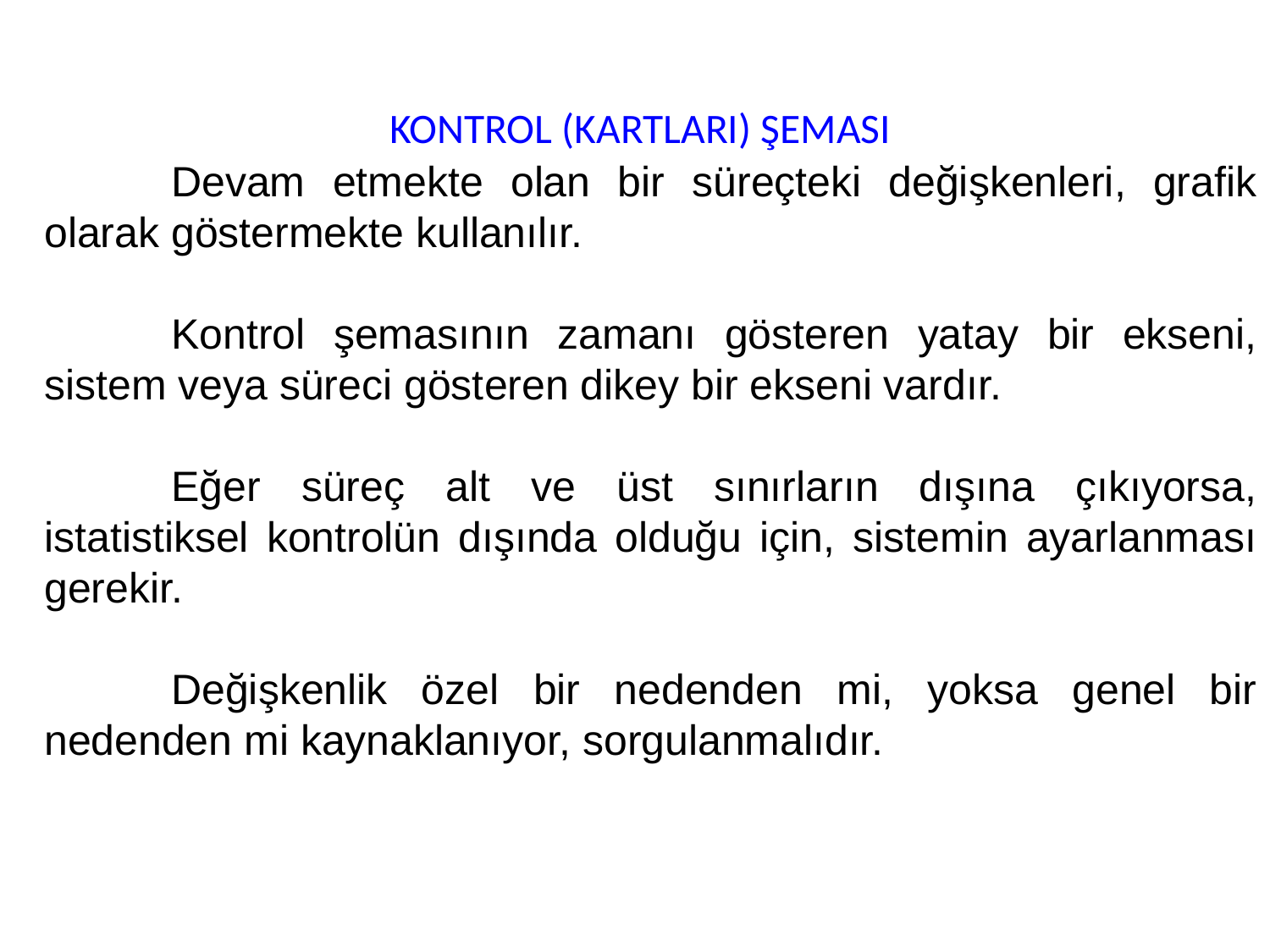

# KONTROL (KARTLARI) ŞEMASI
	Devam etmekte olan bir süreçteki değişkenleri, grafik olarak göstermekte kullanılır.

	Kontrol şemasının zamanı gösteren yatay bir ekseni, sistem veya süreci gösteren dikey bir ekseni vardır.

	Eğer süreç alt ve üst sınırların dışına çıkıyorsa, istatistiksel kontrolün dışında olduğu için, sistemin ayarlanması gerekir.

	Değişkenlik özel bir nedenden mi, yoksa genel bir nedenden mi kaynaklanıyor, sorgulanmalıdır.